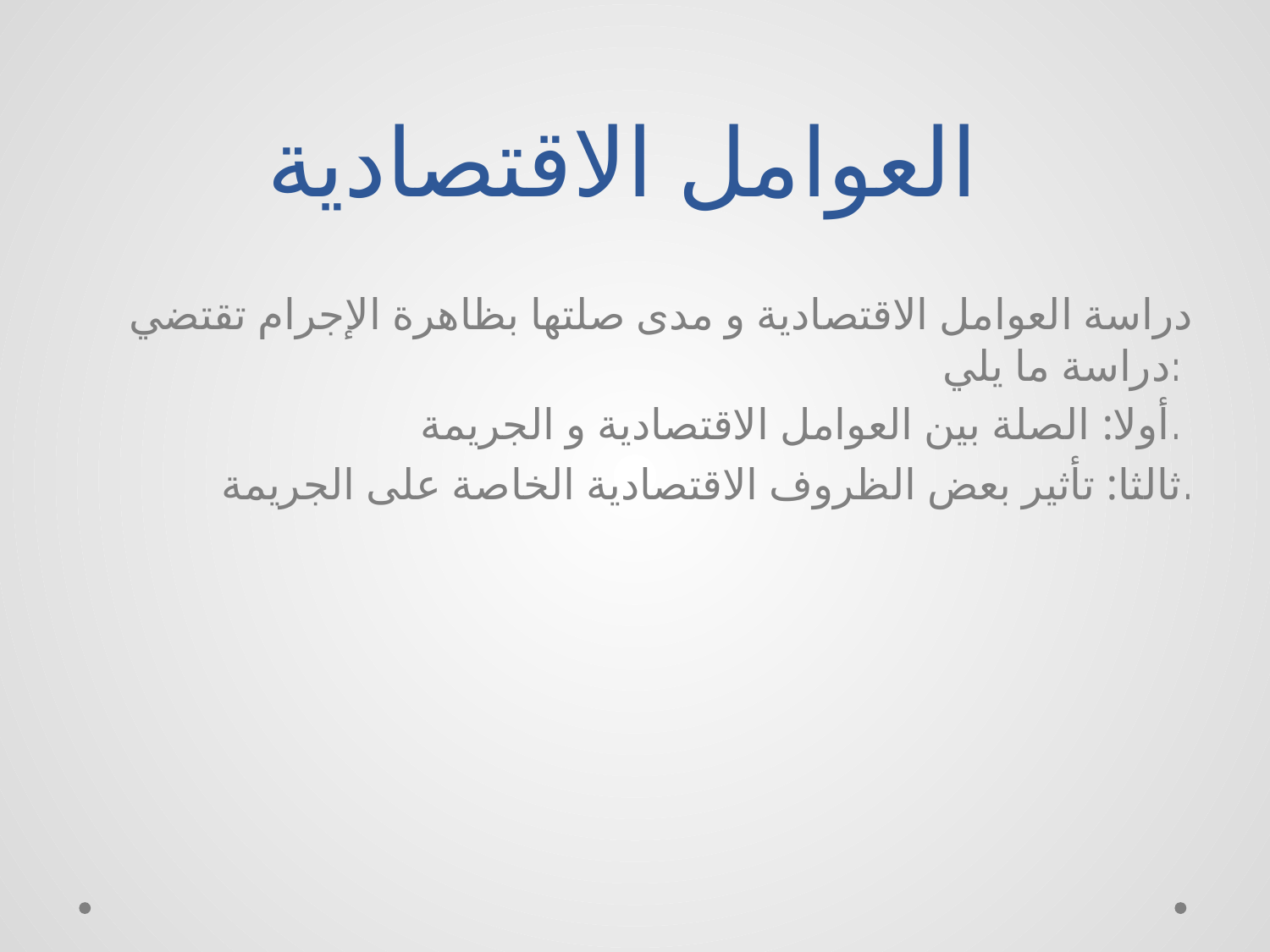

# العوامل الاقتصادية

دراسة العوامل الاقتصادية و مدى صلتها بظاهرة الإجرام تقتضي دراسة ما يلي:
أولا: الصلة بين العوامل الاقتصادية و الجريمة.
ثالثا: تأثير بعض الظروف الاقتصادية الخاصة على الجريمة.